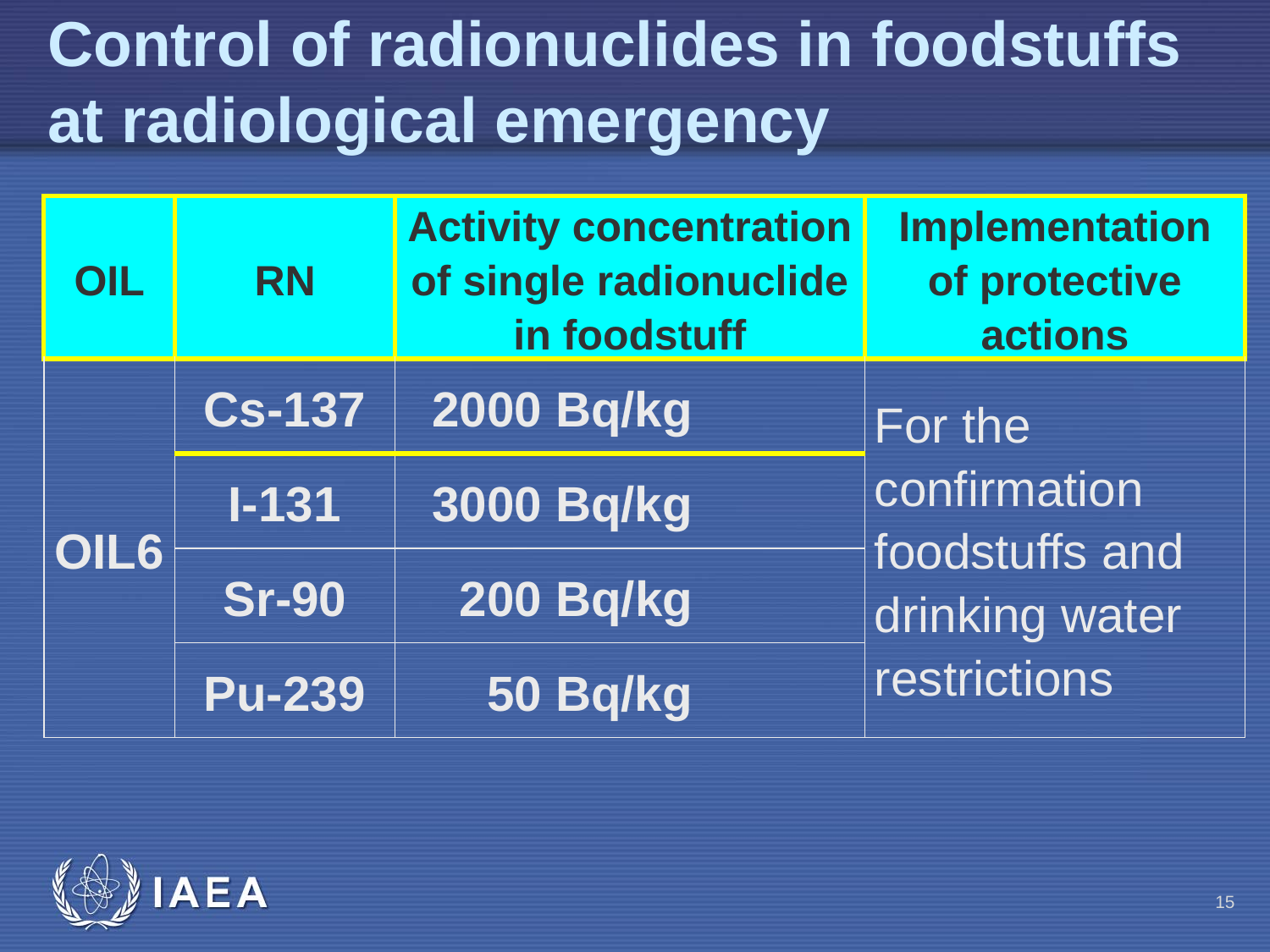

# Control of radionuclides in foodstuffs at radiological emergency
| OIL | RN | Activity concentration of single radionuclide in foodstuff | Implementation of protective actions |
| --- | --- | --- | --- |
| OIL6 | Cs-137 | 2000 Bq/kg | For the confirmation foodstuffs and drinking water restrictions |
|  | I-131 | 3000 Bq/kg |  |
|  | Sr-90 | 200 Bq/kg |  |
|  | Pu-239 | 50 Bq/kg |  |
15